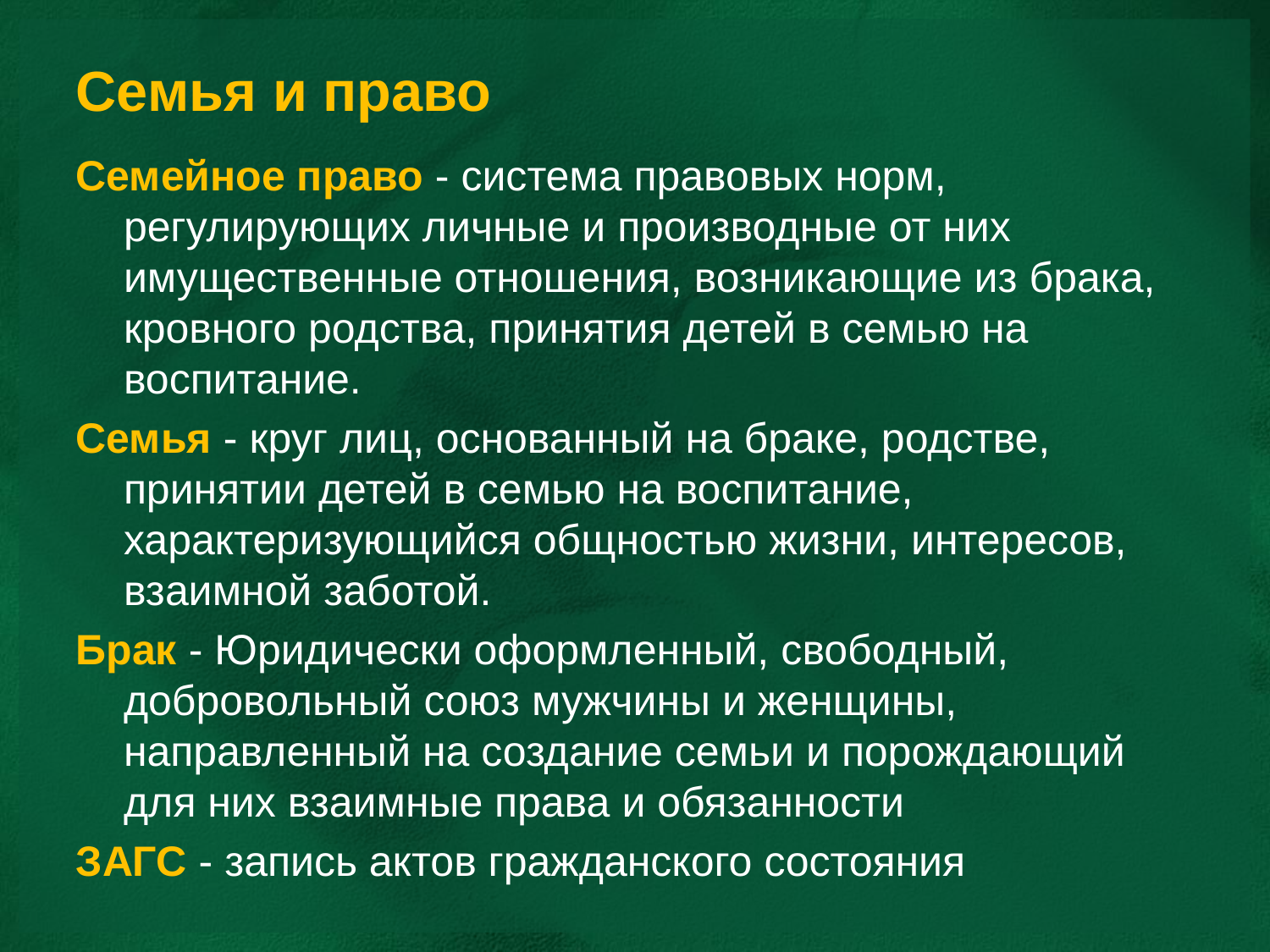

# Семья и право
Семейное право - система правовых норм, регулирующих личные и производные от них имущественные отношения, возникающие из брака, кровного родства, принятия детей в семью на воспитание.
Семья - круг лиц, основанный на браке, родстве, принятии детей в семью на воспитание, характеризующийся общностью жизни, интересов, взаимной заботой.
Брак - Юридически оформленный, свободный, добровольный союз мужчины и женщины, направленный на создание семьи и порождающий для них взаимные права и обязанности
ЗАГС - запись актов гражданского состояния